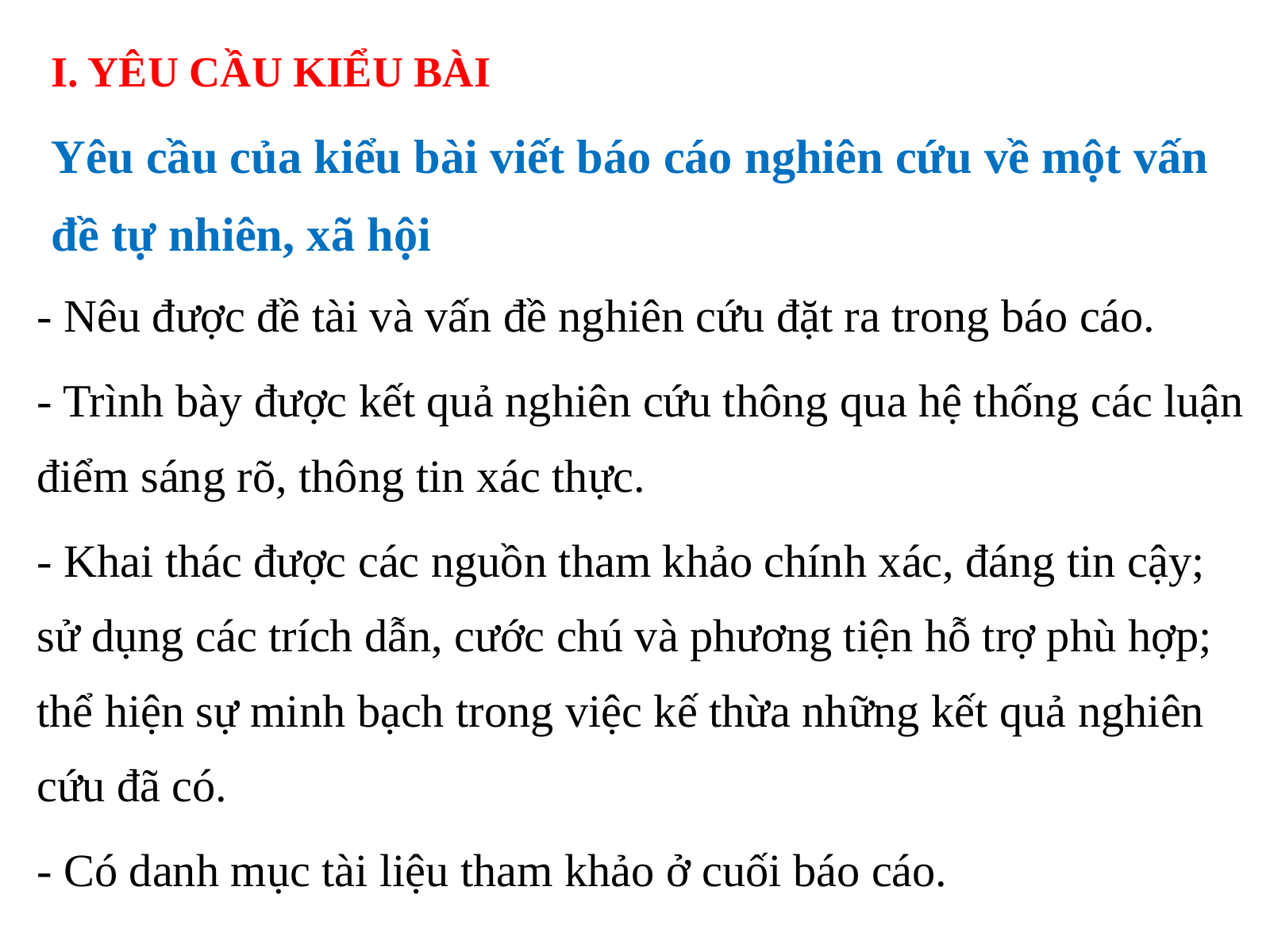

I. YÊU CẦU KIỂU BÀI
Yêu cầu của kiểu bài viết báo cáo nghiên cứu về một vấn đề tự nhiên, xã hội
- Nêu được đề tài và vấn đề nghiên cứu đặt ra trong báo cáo.
- Trình bày được kết quả nghiên cứu thông qua hệ thống các luận điểm sáng rõ, thông tin xác thực.
- Khai thác được các nguồn tham khảo chính xác, đáng tin cậy; sử dụng các trích dẫn, cước chú và phương tiện hỗ trợ phù hợp;  thể hiện sự minh bạch trong việc kế thừa những kết quả nghiên cứu đã có.
- Có danh mục tài liệu tham khảo ở cuối báo cáo.